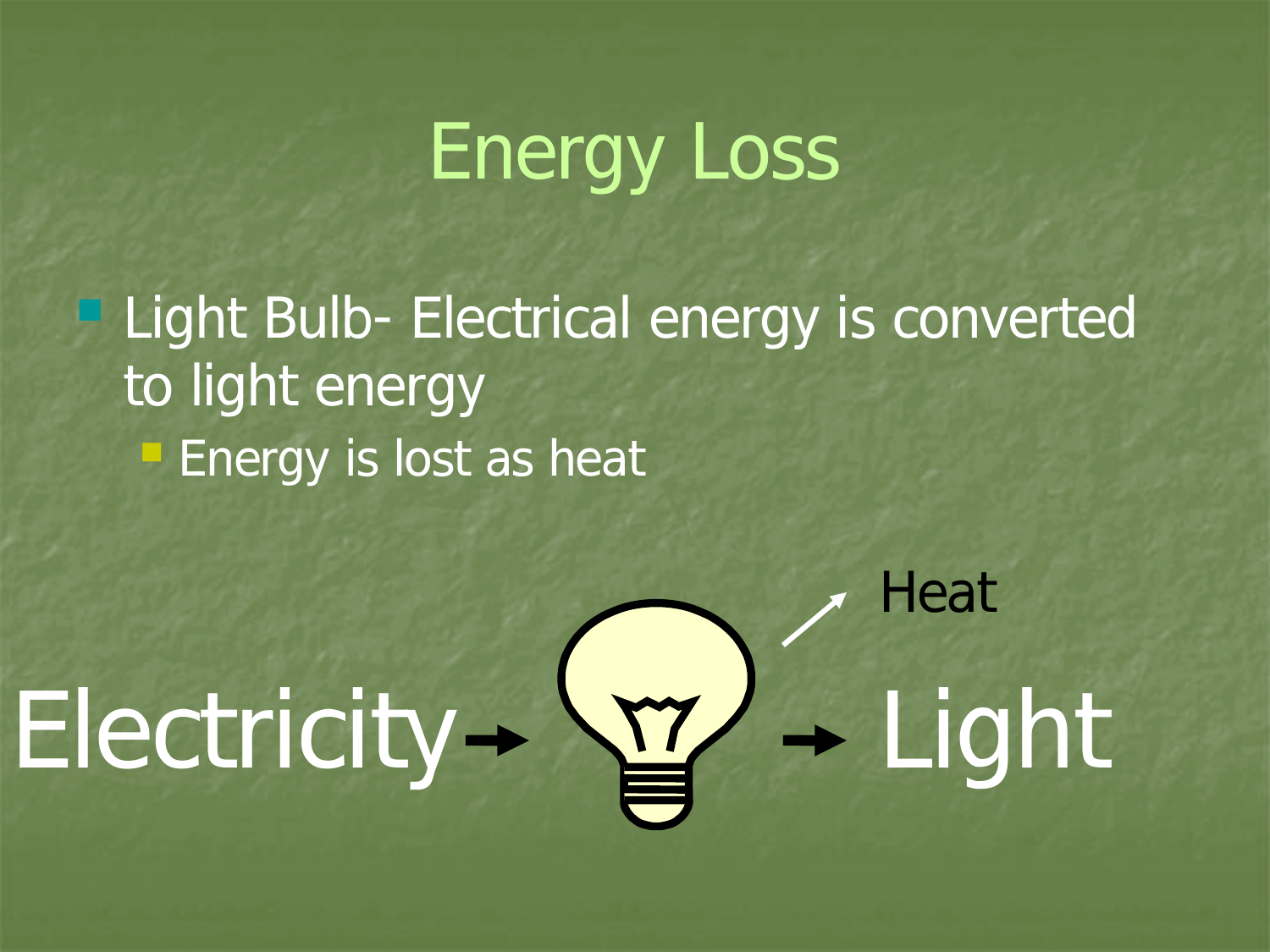

# Energy Loss
Light Bulb- Electrical energy is converted to light energy
Energy is lost as heat
Heat

Electricity
Light